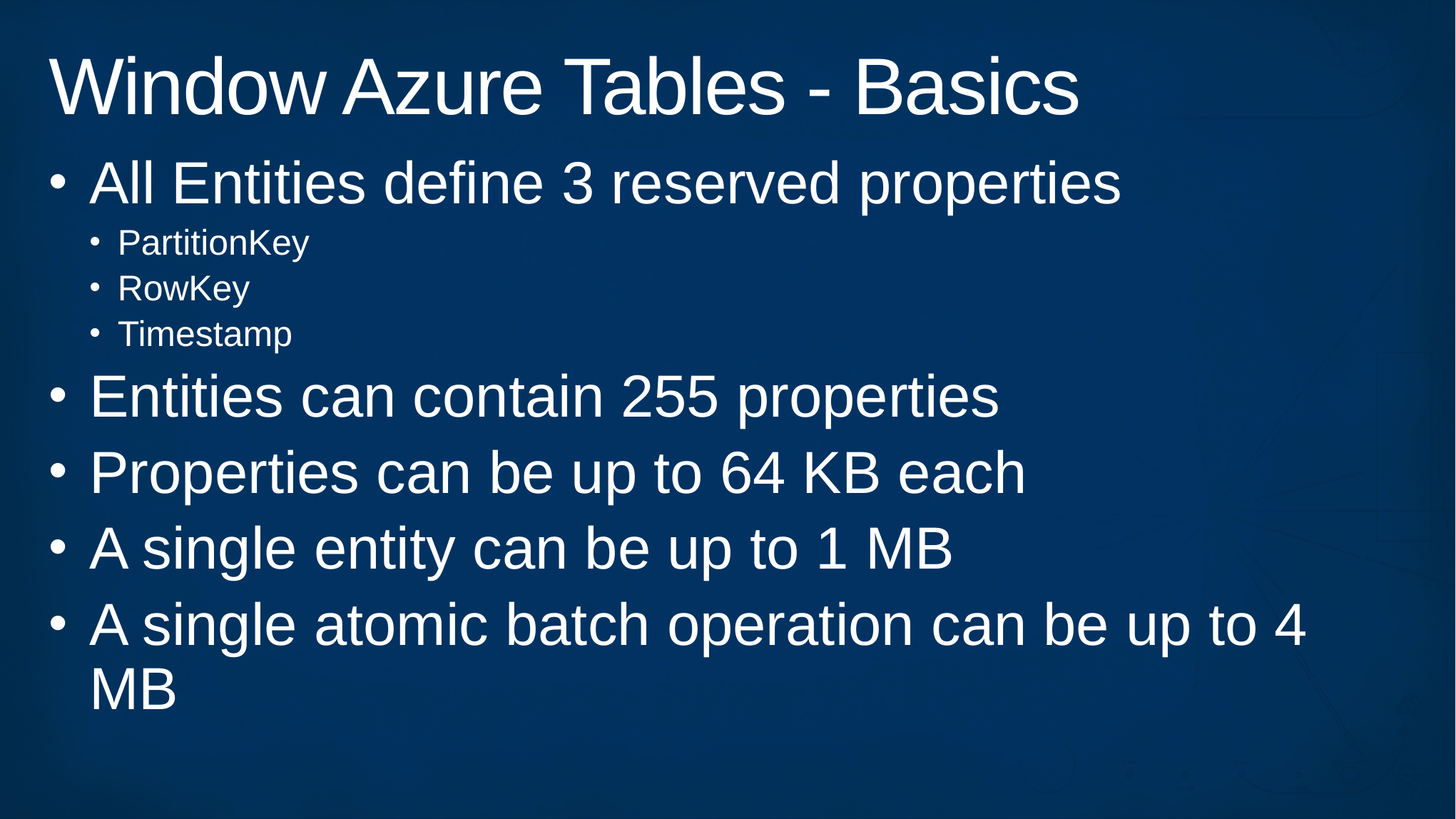

# Window Azure Tables - Basics
All Entities define 3 reserved properties
PartitionKey
RowKey
Timestamp
Entities can contain 255 properties
Properties can be up to 64 KB each
A single entity can be up to 1 MB
A single atomic batch operation can be up to 4 MB